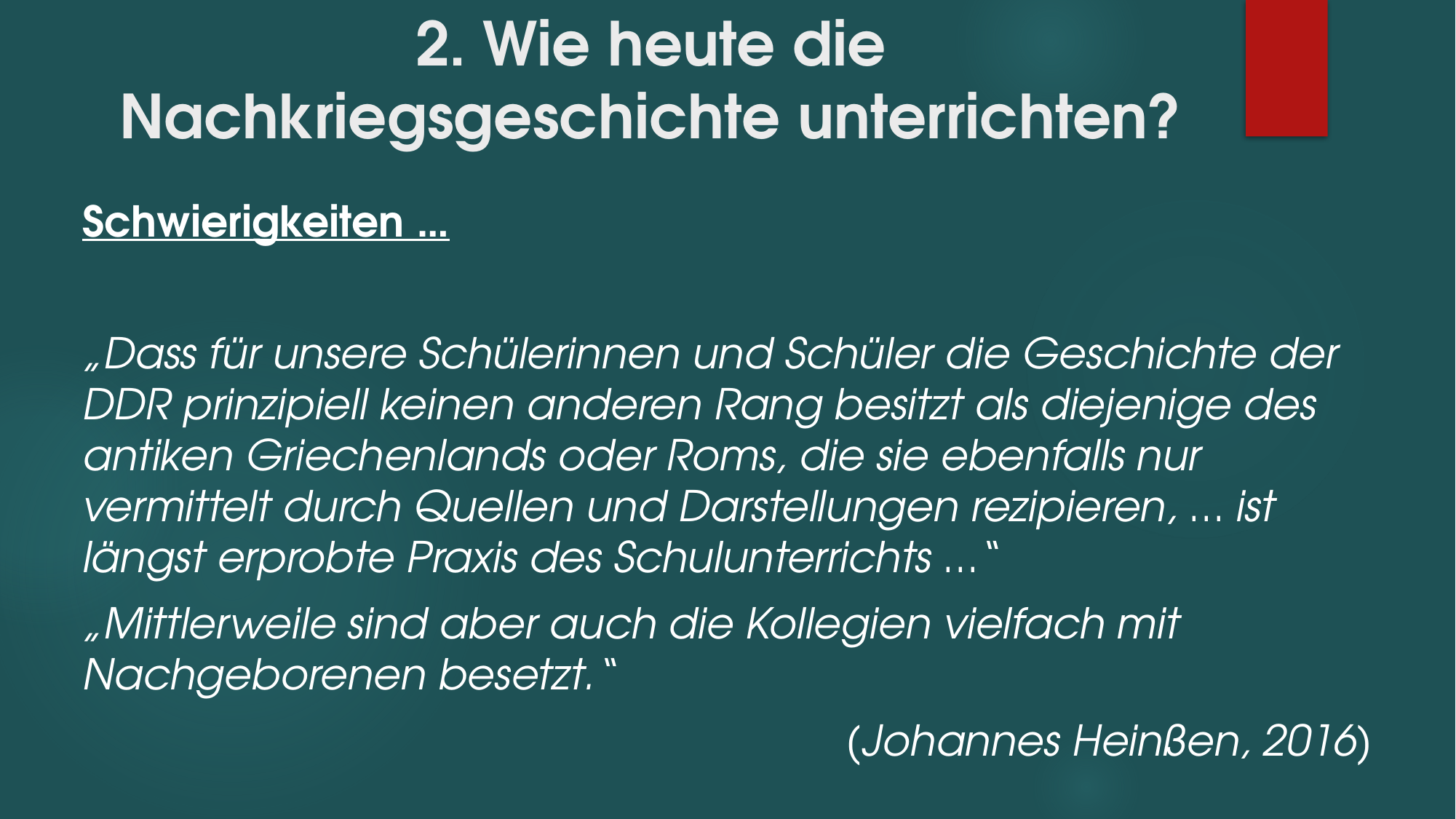

# 2. Wie heute die Nachkriegsgeschichte unterrichten?
Schwierigkeiten …

„Dass für unsere Schülerinnen und Schüler die Geschichte der DDR prinzipiell keinen anderen Rang besitzt als diejenige des antiken Griechenlands oder Roms, die sie ebenfalls nur vermittelt durch Quellen und Darstellungen rezipieren, … ist längst erprobte Praxis des Schulunterrichts …“
„Mittlerweile sind aber auch die Kollegien vielfach mit Nachgeborenen besetzt.“
(Johannes Heinßen, 2016)